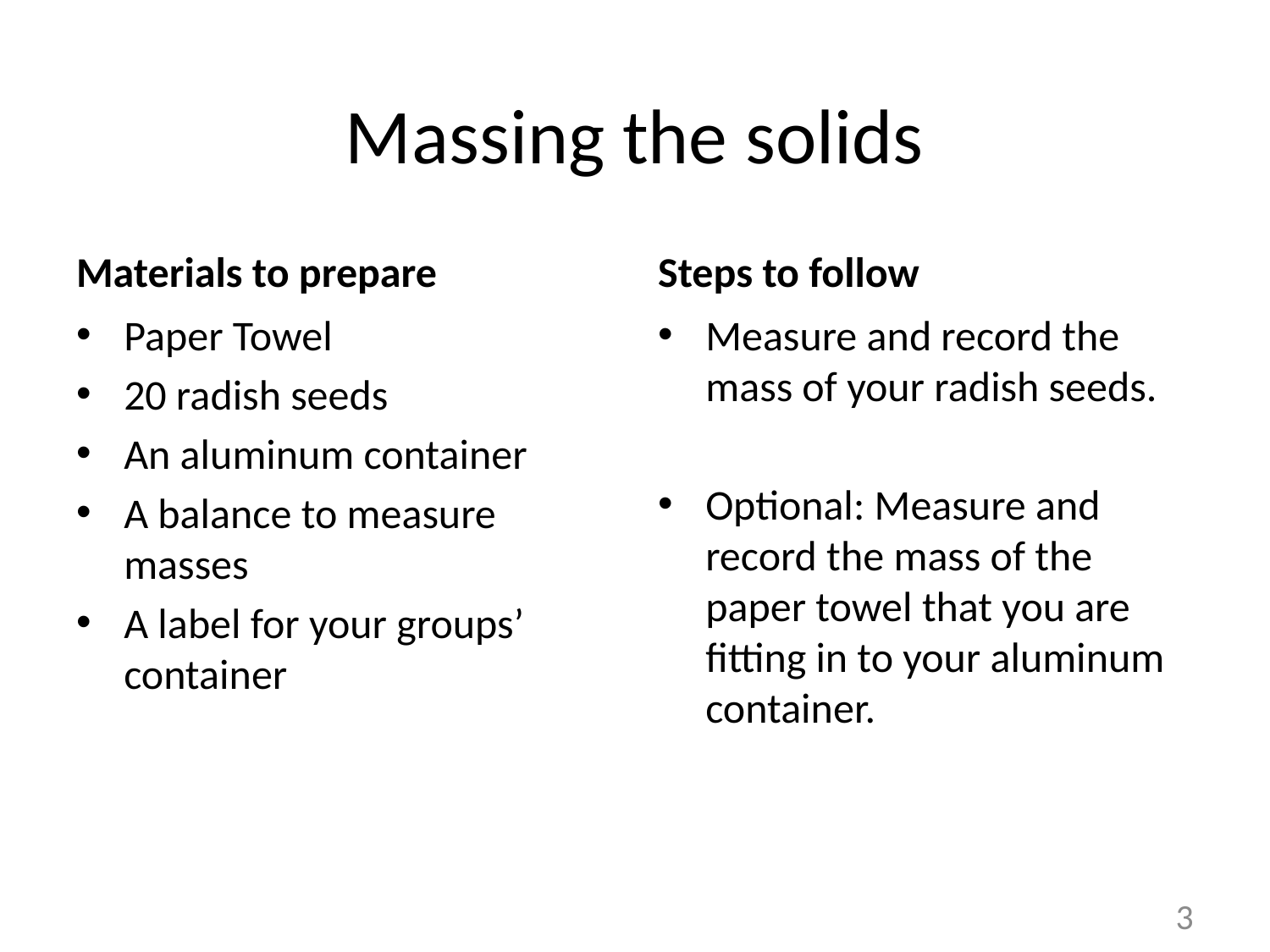

# Massing the solids

Materials to prepare
Steps to follow
Paper Towel
20 radish seeds
An aluminum container
A balance to measure masses
A label for your groups’ container
Measure and record the mass of your radish seeds.

Optional: Measure and record the mass of the paper towel that you are fitting in to your aluminum container.
3